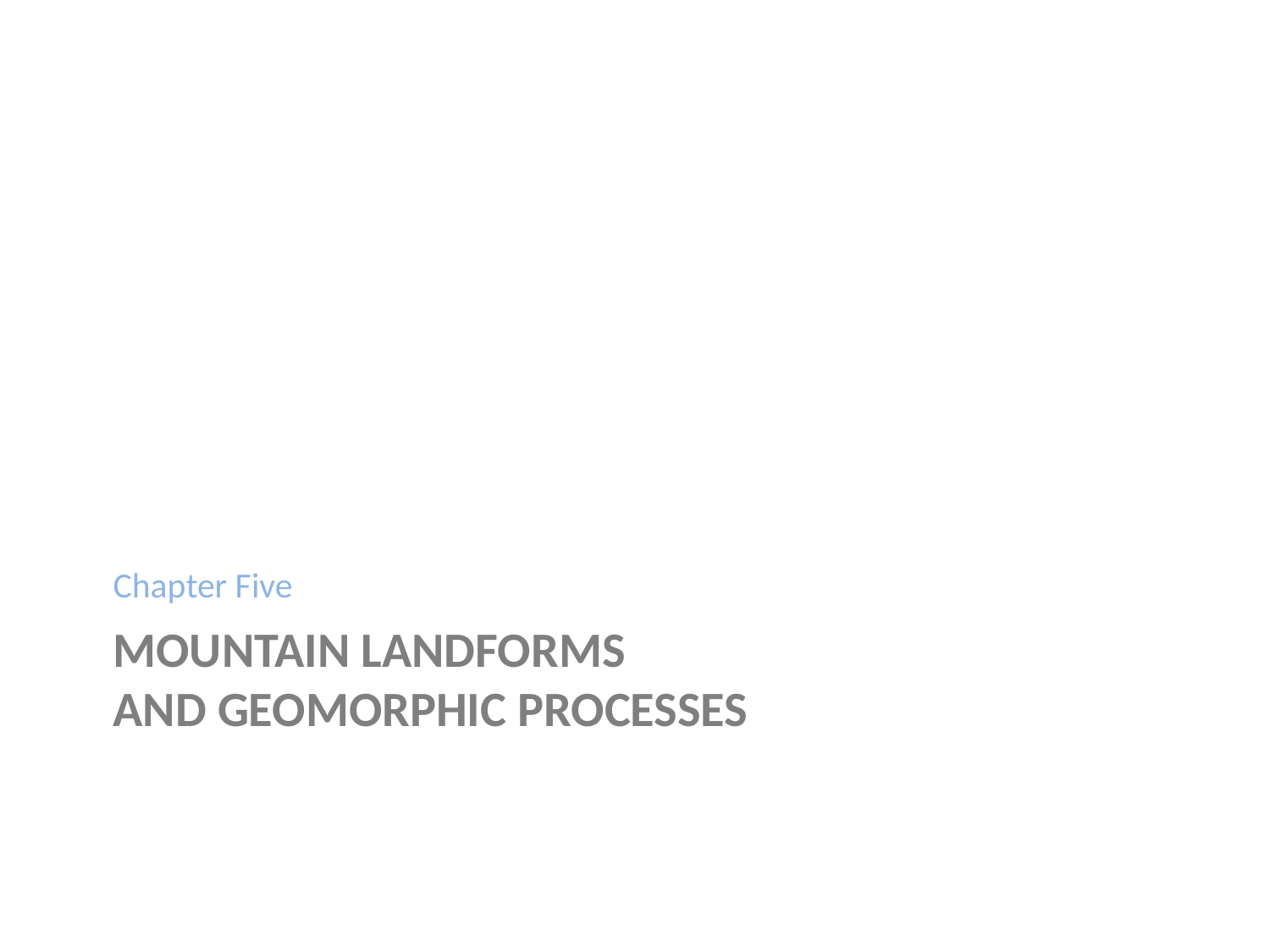

Chapter Five
# MOUNTAIN LANDFORMS AND GEOMORPHIC PROCESSES